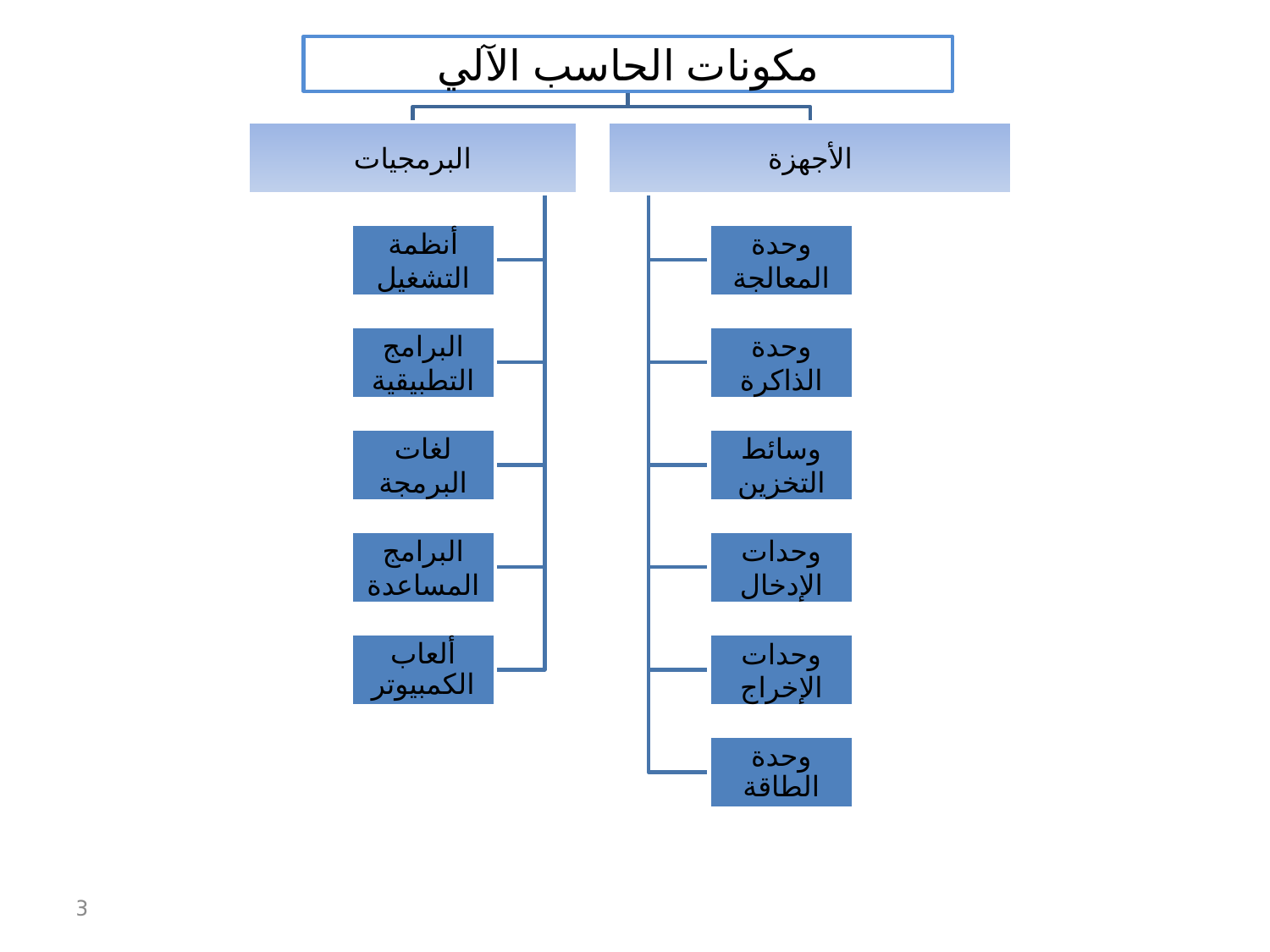

مكونات الحاسب الآلي
البرمجيات
أنظمة التشغيل
البرامج التطبيقية
لغات البرمجة
البرامج المساعدة
ألعاب الكمبيوتر
الأجهزة
وحدة المعالجة
وحدة الذاكرة
وسائط التخزين
وحدات الإدخال
وحدات الإخراج
وحدة الطاقة
3